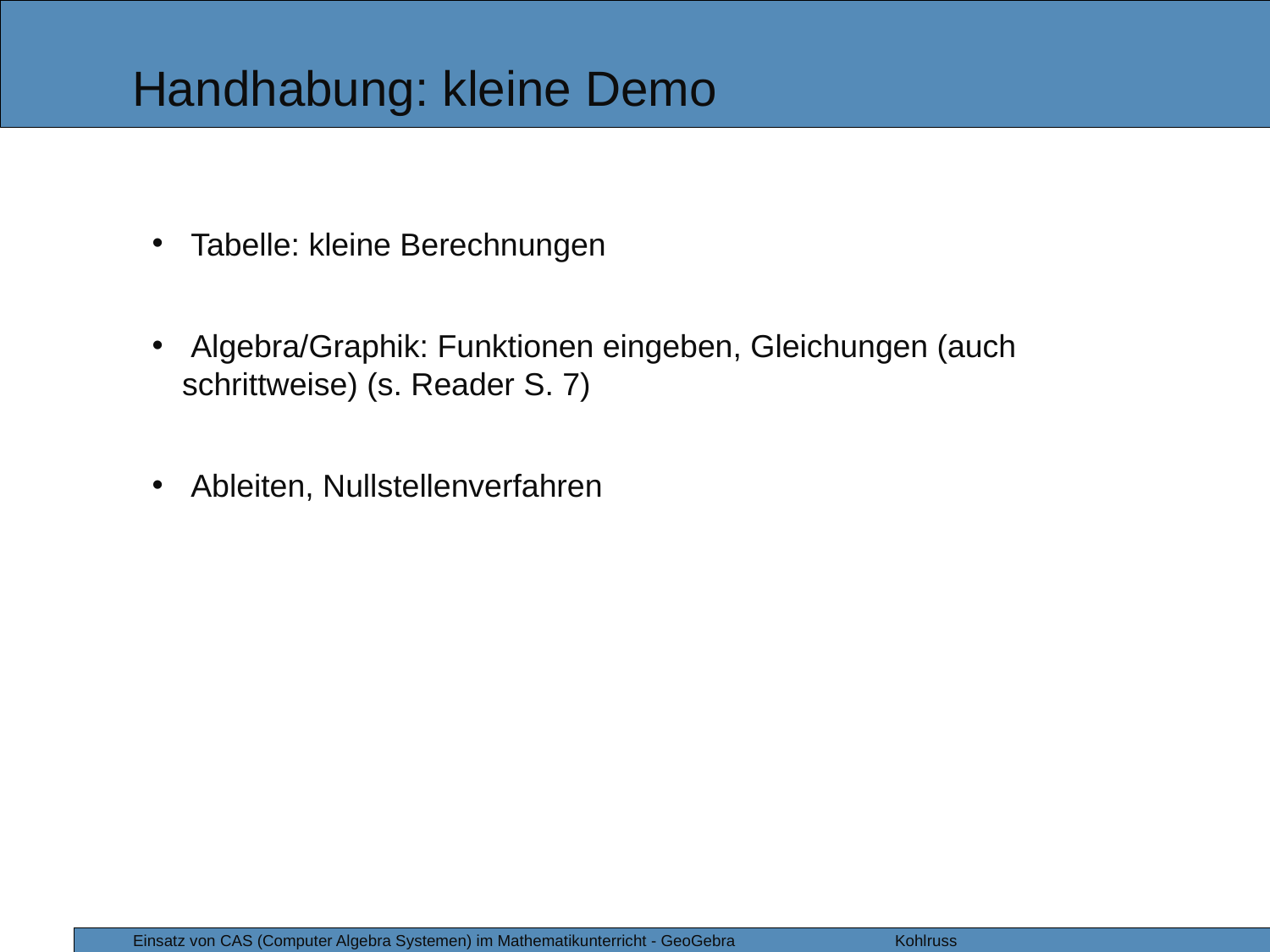

Handhabung: kleine Demo
 Tabelle: kleine Berechnungen
 Algebra/Graphik: Funktionen eingeben, Gleichungen (auch schrittweise) (s. Reader S. 7)
 Ableiten, Nullstellenverfahren